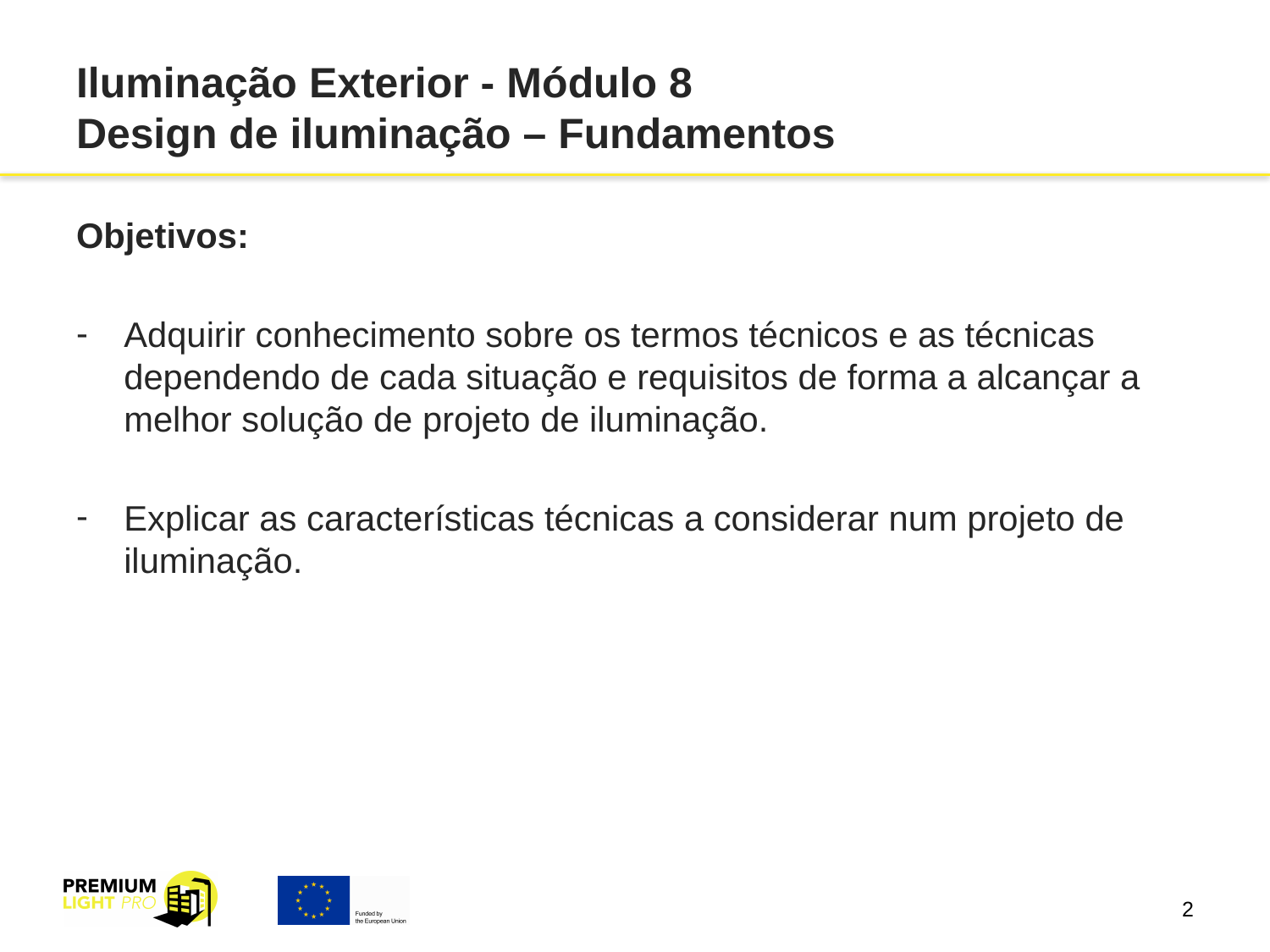

# Iluminação Exterior - Módulo 8 Design de iluminação – Fundamentos
Objetivos:

Adquirir conhecimento sobre os termos técnicos e as técnicas dependendo de cada situação e requisitos de forma a alcançar a melhor solução de projeto de iluminação.

Explicar as características técnicas a considerar num projeto de iluminação.